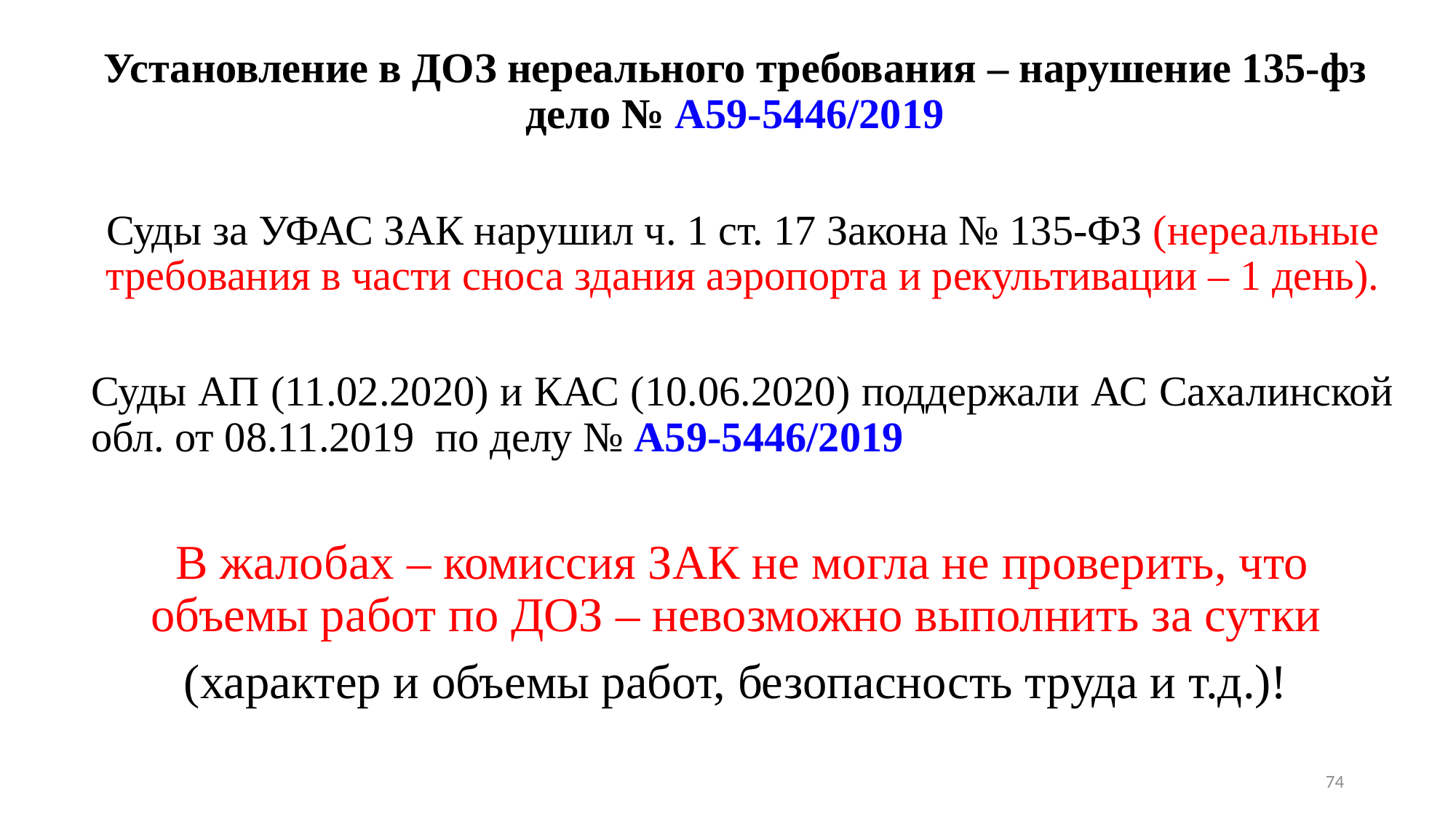

# Установление в ДОЗ нереального требования – нарушение 135-фз дело № А59-5446/2019
Суды за УФАС ЗАК нарушил ч. 1 ст. 17 Закона № 135-ФЗ (нереальные требования в части сноса здания аэропорта и рекультивации – 1 день).

Суды АП (11.02.2020) и КАС (10.06.2020) поддержали АС Сахалинской обл. от 08.11.2019  по делу № А59-5446/2019

В жалобах – комиссия ЗАК не могла не проверить, что объемы работ по ДОЗ – невозможно выполнить за сутки
(характер и объемы работ, безопасность труда и т.д.)!
74